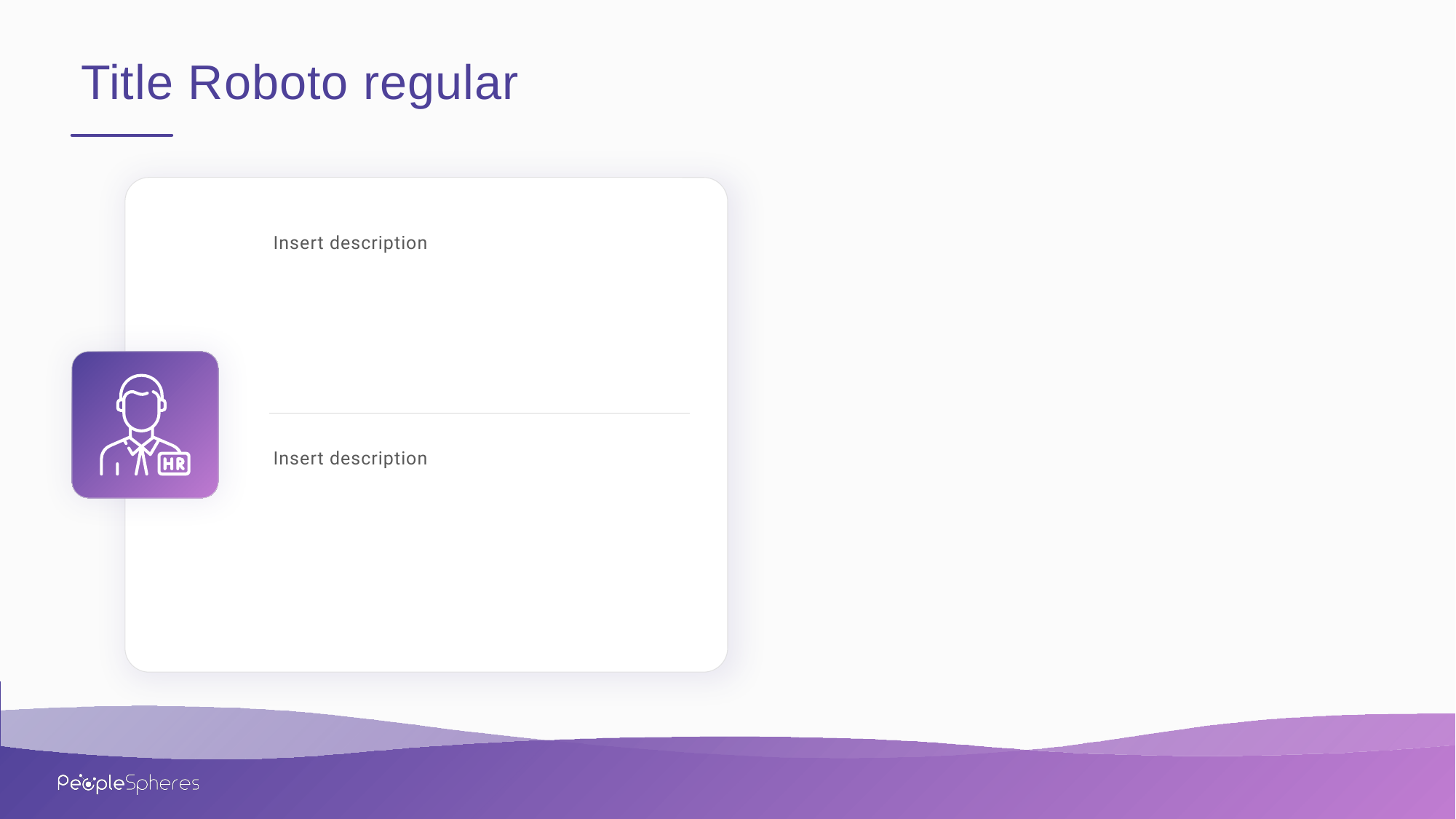

Title Roboto regular

Insert description

Insert description